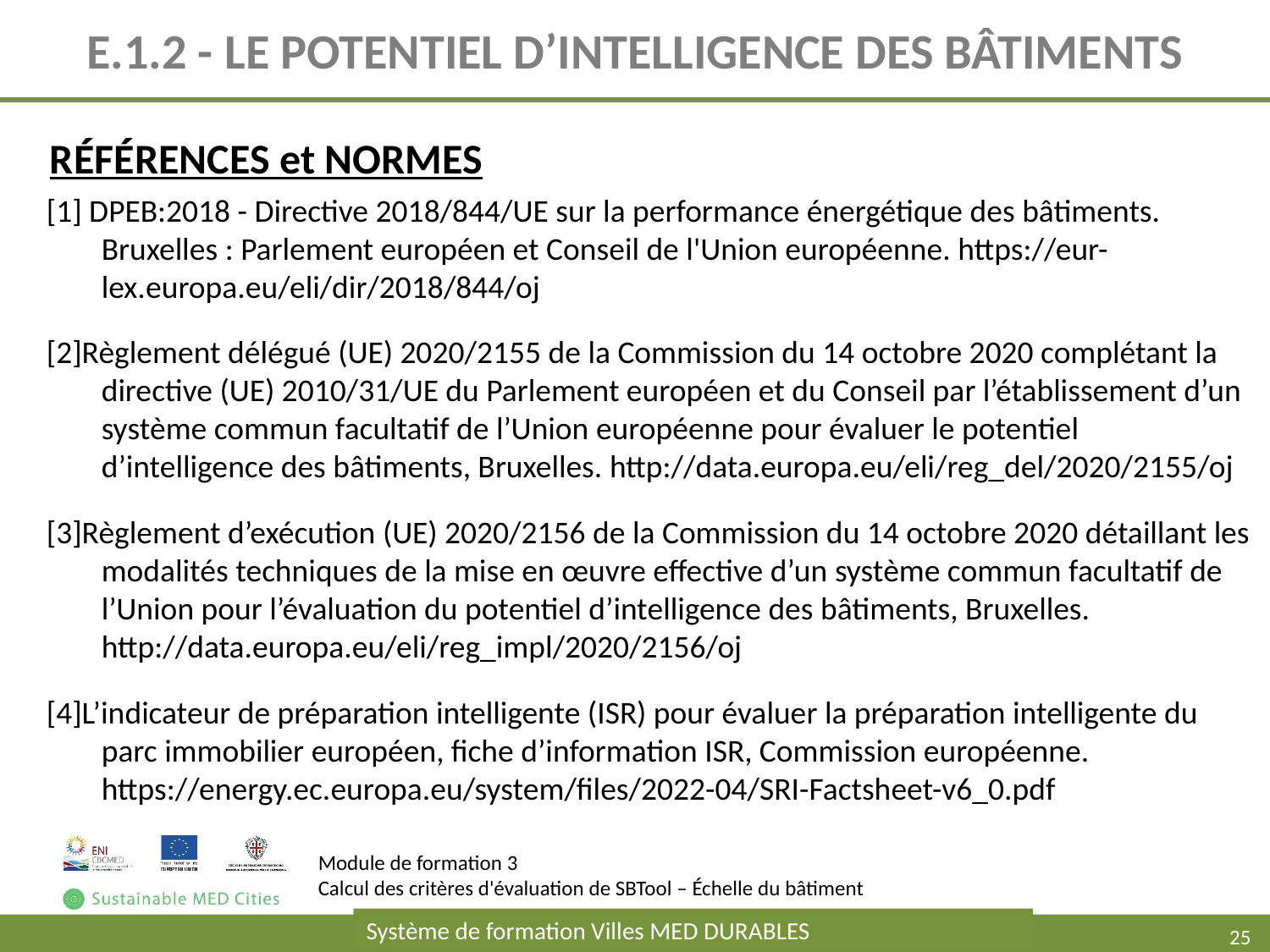

# E.1.2 - LE POTENTIEL D’INTELLIGENCE DES BÂTIMENTS
RÉFÉRENCES et NORMES
[1] DPEB:2018 - Directive 2018/844/UE sur la performance énergétique des bâtiments. Bruxelles : Parlement européen et Conseil de l'Union européenne. https://eur-lex.europa.eu/eli/dir/2018/844/oj
[2]Règlement délégué (UE) 2020/2155 de la Commission du 14 octobre 2020 complétant la directive (UE) 2010/31/UE du Parlement européen et du Conseil par l’établissement d’un système commun facultatif de l’Union européenne pour évaluer le potentiel d’intelligence des bâtiments, Bruxelles. http://data.europa.eu/eli/reg_del/2020/2155/oj
[3]Règlement d’exécution (UE) 2020/2156 de la Commission du 14 octobre 2020 détaillant les modalités techniques de la mise en œuvre effective d’un système commun facultatif de l’Union pour l’évaluation du potentiel d’intelligence des bâtiments, Bruxelles. http://data.europa.eu/eli/reg_impl/2020/2156/oj
[4]L’indicateur de préparation intelligente (ISR) pour évaluer la préparation intelligente du parc immobilier européen, fiche d’information ISR, Commission européenne. https://energy.ec.europa.eu/system/files/2022-04/SRI-Factsheet-v6_0.pdf
Module de formation 3
Calcul des critères d'évaluation de SBTool – Échelle du bâtiment
Système de formation Villes MED DURABLES
25